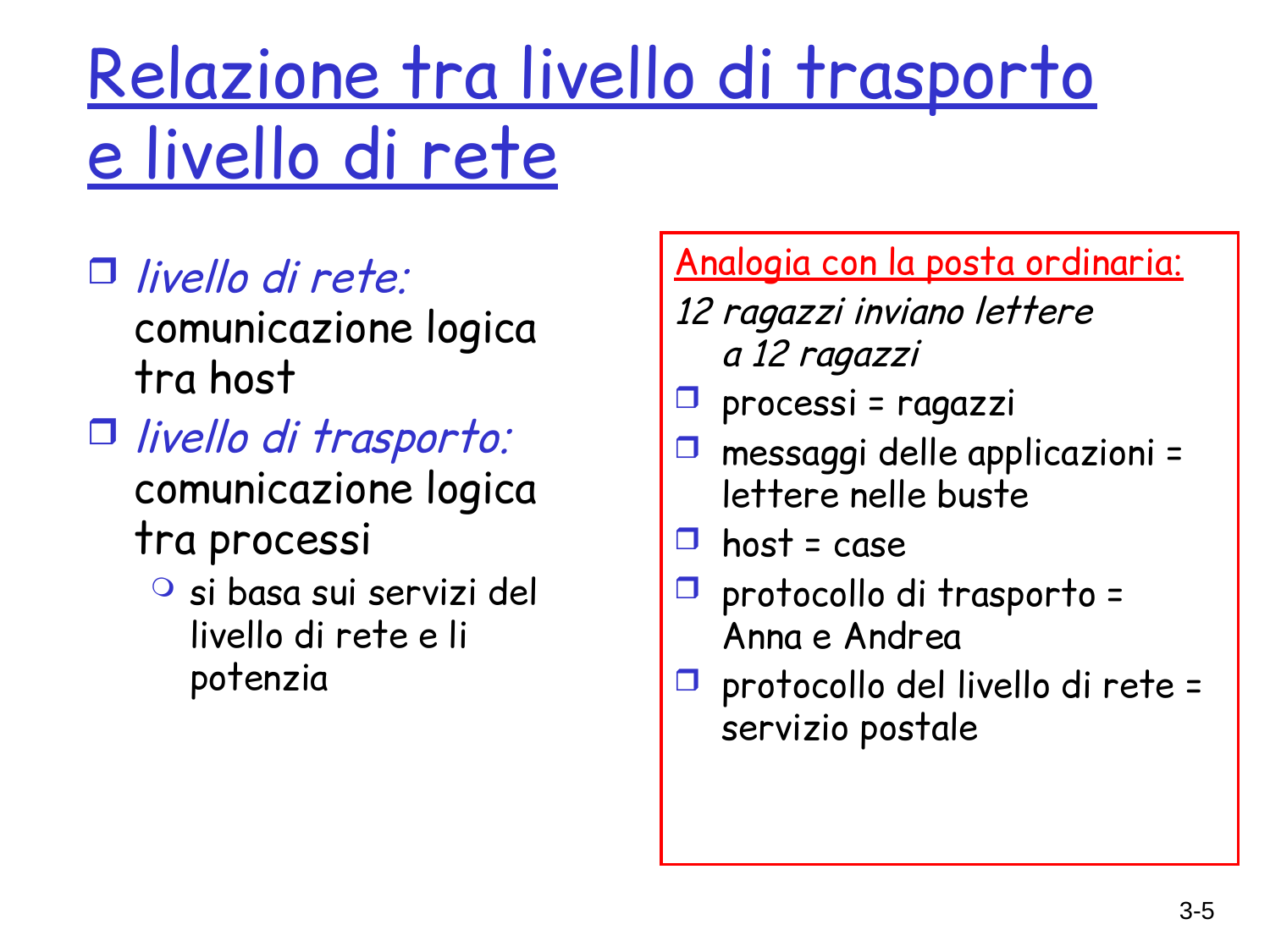

# Relazione tra livello di trasporto e livello di rete
Analogia con la posta ordinaria:
12 ragazzi inviano lettere
a 12 ragazzi
processi = ragazzi
messaggi delle applicazioni = lettere nelle buste
host = case
protocollo di trasporto =
Anna e Andrea
protocollo del livello di rete = servizio postale

livello di rete: comunicazione logica tra host
livello di trasporto: comunicazione logica tra processi
si basa sui servizi del livello di rete e li potenzia
3-5